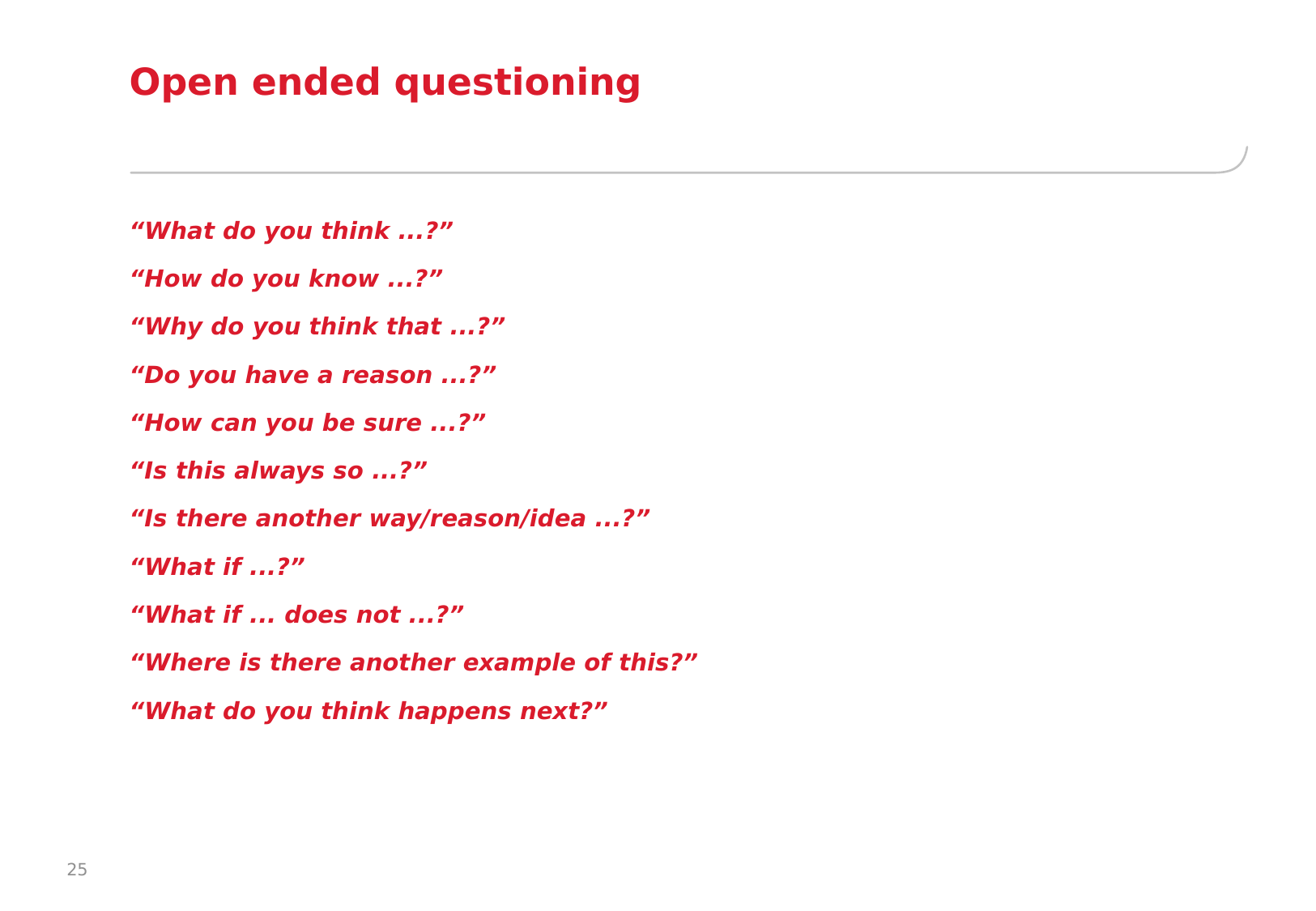

# Open ended questioning
“What do you think ...?”
“How do you know ...?”
“Why do you think that ...?”
“Do you have a reason ...?”
“How can you be sure ...?”
“Is this always so ...?”
“Is there another way/reason/idea ...?”
“What if ...?”
“What if ... does not ...?”
“Where is there another example of this?”
“What do you think happens next?”

25